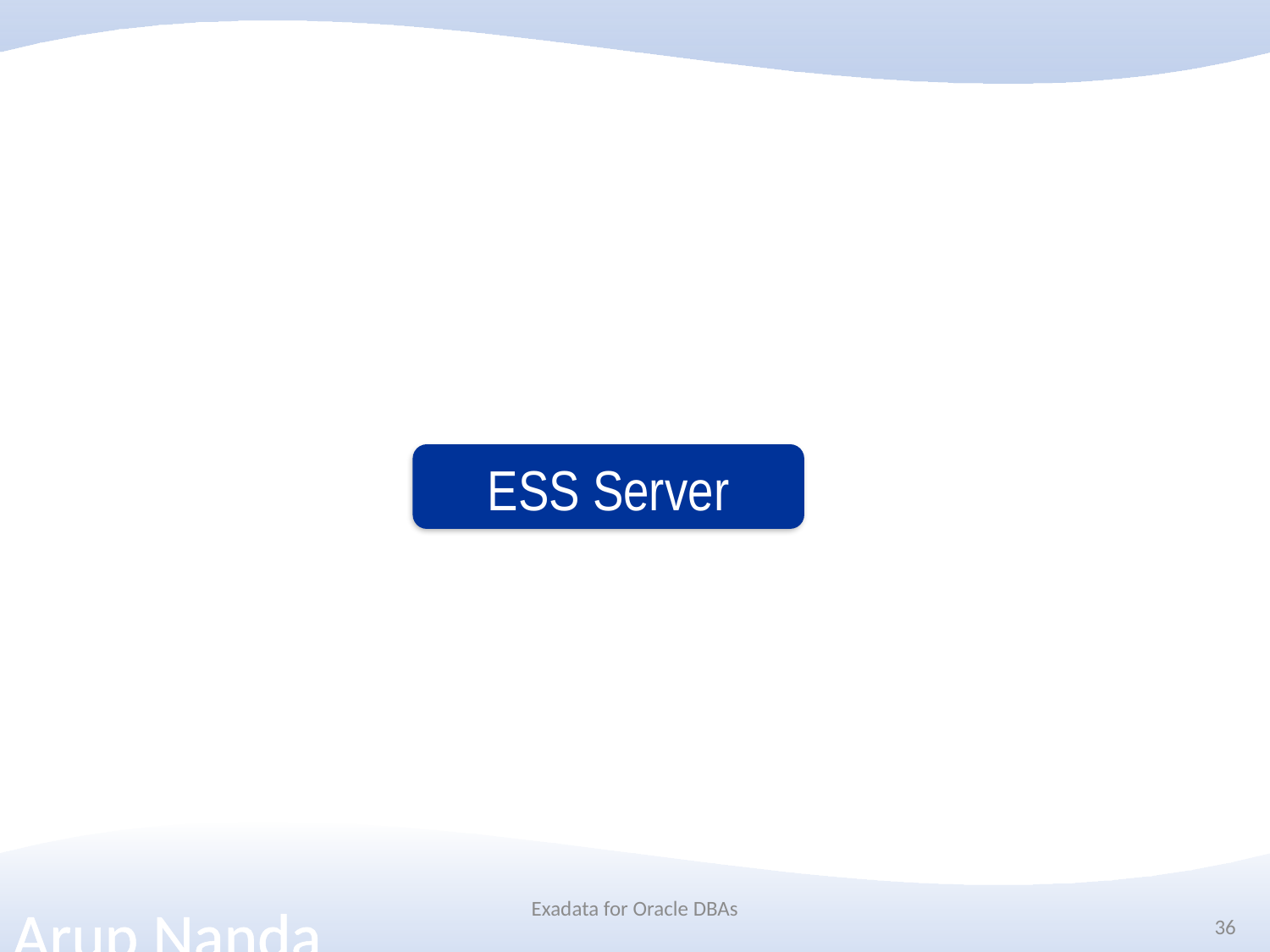

#
ESS Server
Exadata for Oracle DBAs
36